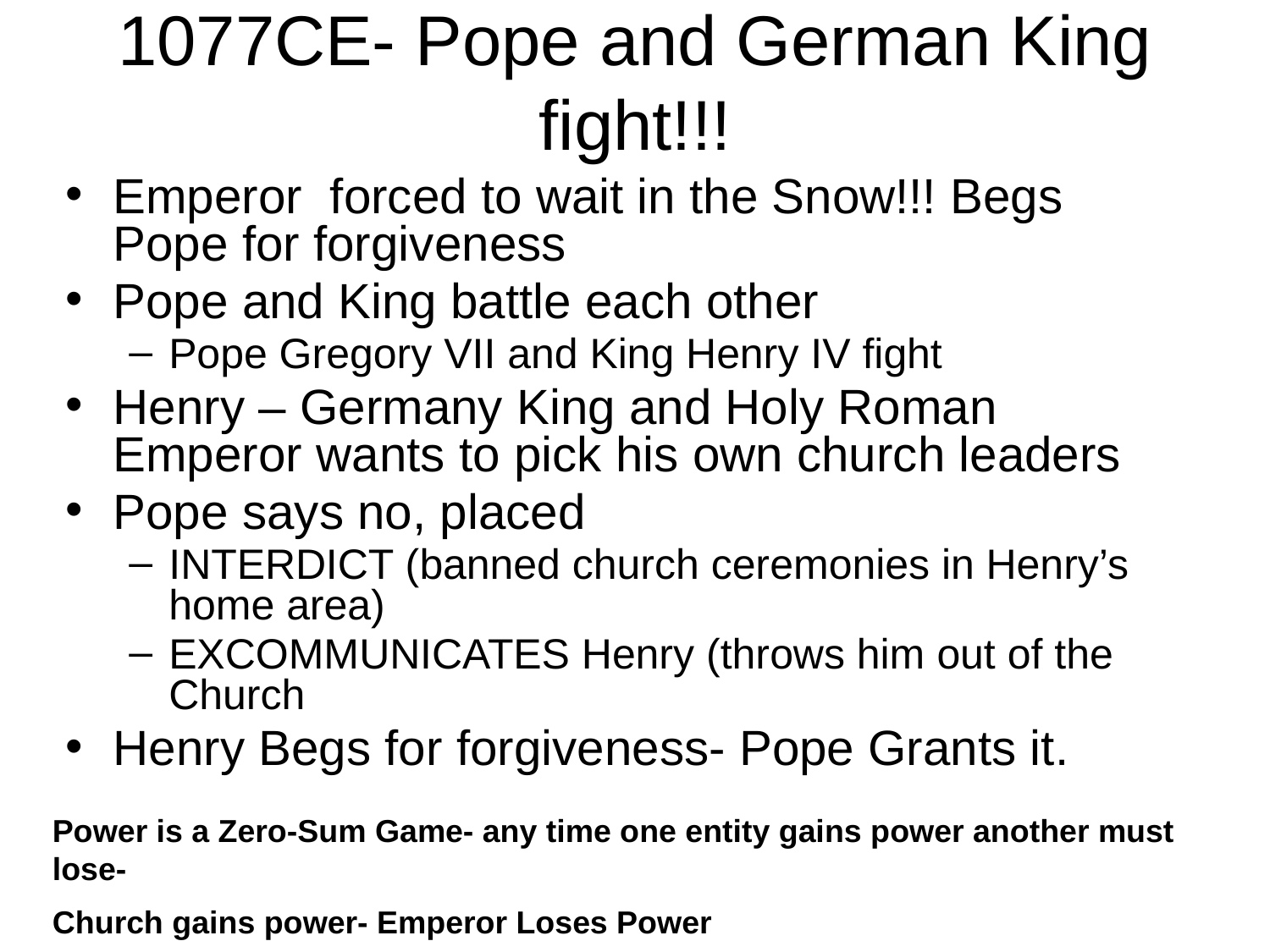

# 1077CE- Pope and German King fight!!!
Emperor  forced to wait in the Snow!!! Begs Pope for forgiveness
Pope and King battle each other
Pope Gregory VII and King Henry IV fight
Henry – Germany King and Holy Roman Emperor wants to pick his own church leaders
Pope says no, placed
INTERDICT (banned church ceremonies in Henry’s home area)
EXCOMMUNICATES Henry (throws him out of the Church
Henry Begs for forgiveness- Pope Grants it.

Power is a Zero-Sum Game- any time one entity gains power another must lose-
Church gains power- Emperor Loses Power